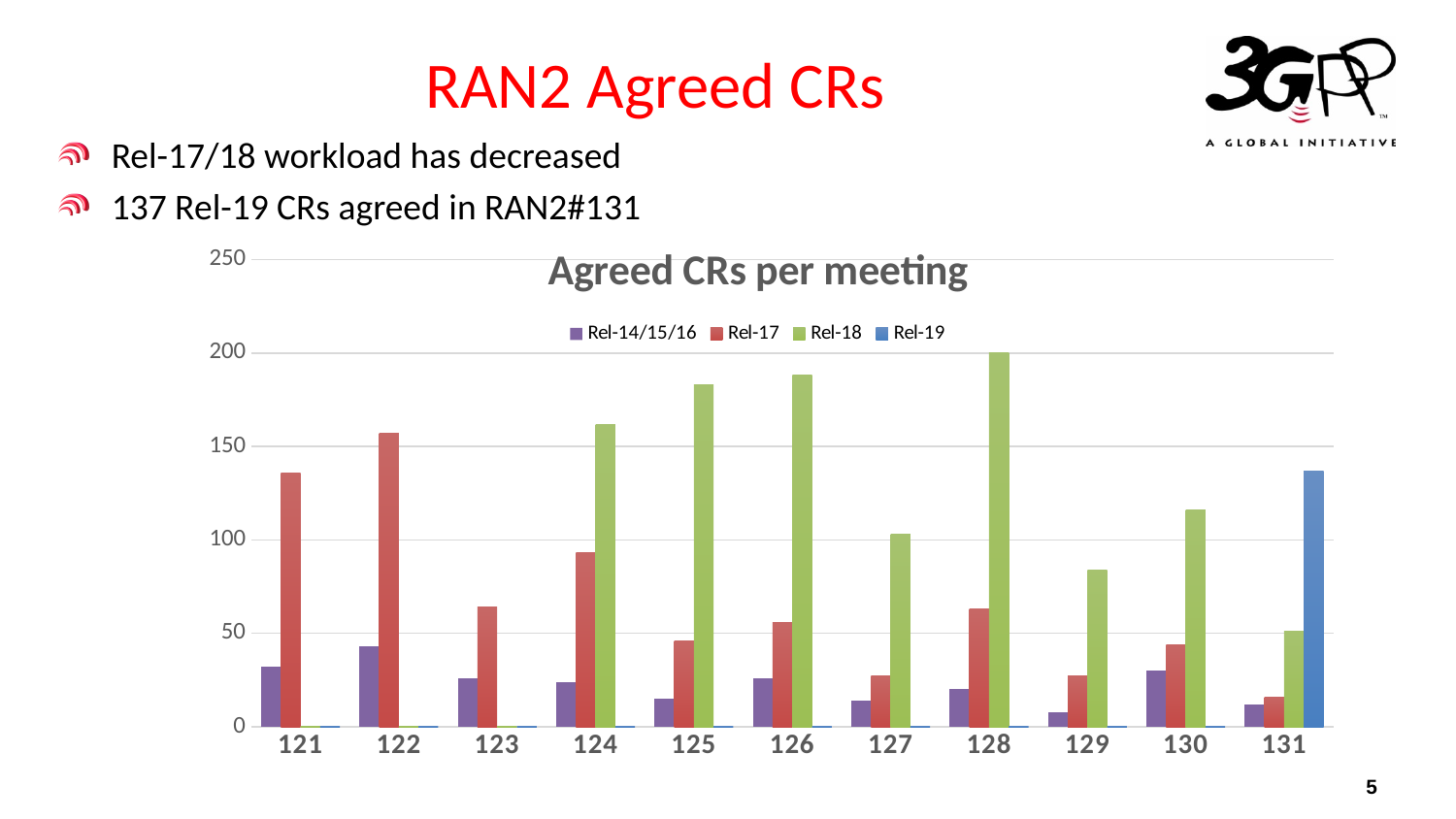

# RAN2 Agreed CRs
Rel-17/18 workload has decreased
137 Rel-19 CRs agreed in RAN2#131

### Chart: Agreed CRs per meeting

| Category | Rel-14/15/16 |  |  | Rel-19 |
|---|---|---|---|---|
|  | 32.0 | 136.0 | 0.0 | 0.0 |
|  | 43.0 | 157.0 | 0.0 | 0.0 |
|  | 26.0 | 64.0 | 0.0 | 0.0 |
|  | 24.0 | 93.0 | 162.0 | 0.0 |
|  | 15.0 | 46.0 | 183.0 | 0.0 |
|  | 26.0 | 56.0 | 188.0 | 0.0 |
|  | 14.0 | 27.0 | 103.0 | 0.0 |
|  | 20.0 | 63.0 | 200.0 | 0.0 |
|  | 8.0 | 27.0 | 84.0 | 0.0 |
|  | 30.0 | 44.0 | 116.0 | 0.0 |
|  | 12.0 | 16.0 | 51.0 | 137.0 |